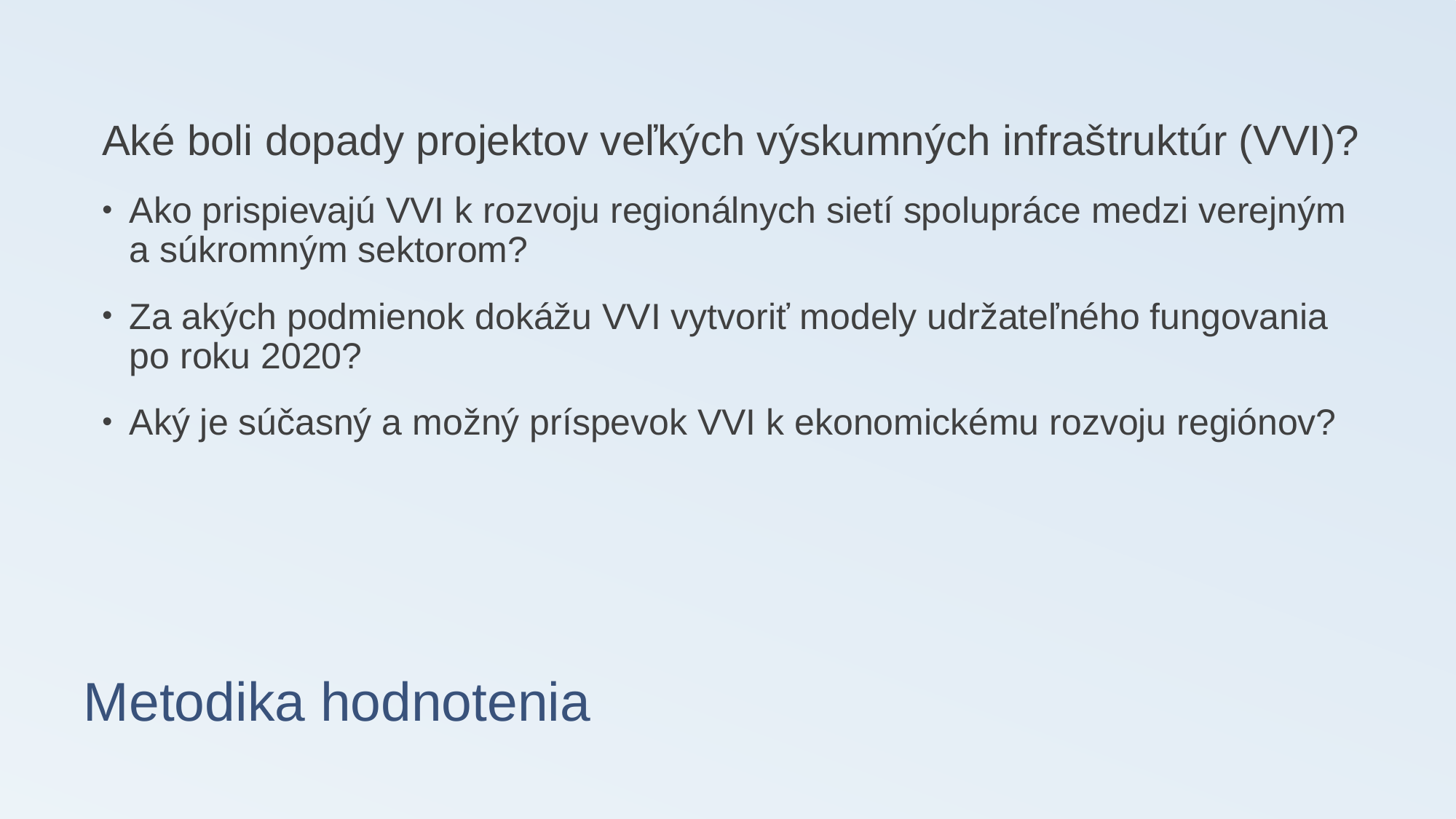

Aké boli dopady projektov veľkých výskumných infraštruktúr (VVI)?
Ako prispievajú VVI k rozvoju regionálnych sietí spolupráce medzi verejným a súkromným sektorom?
Za akých podmienok dokážu VVI vytvoriť modely udržateľného fungovania po roku 2020?
Aký je súčasný a možný príspevok VVI k ekonomickému rozvoju regiónov?
# Metodika hodnotenia